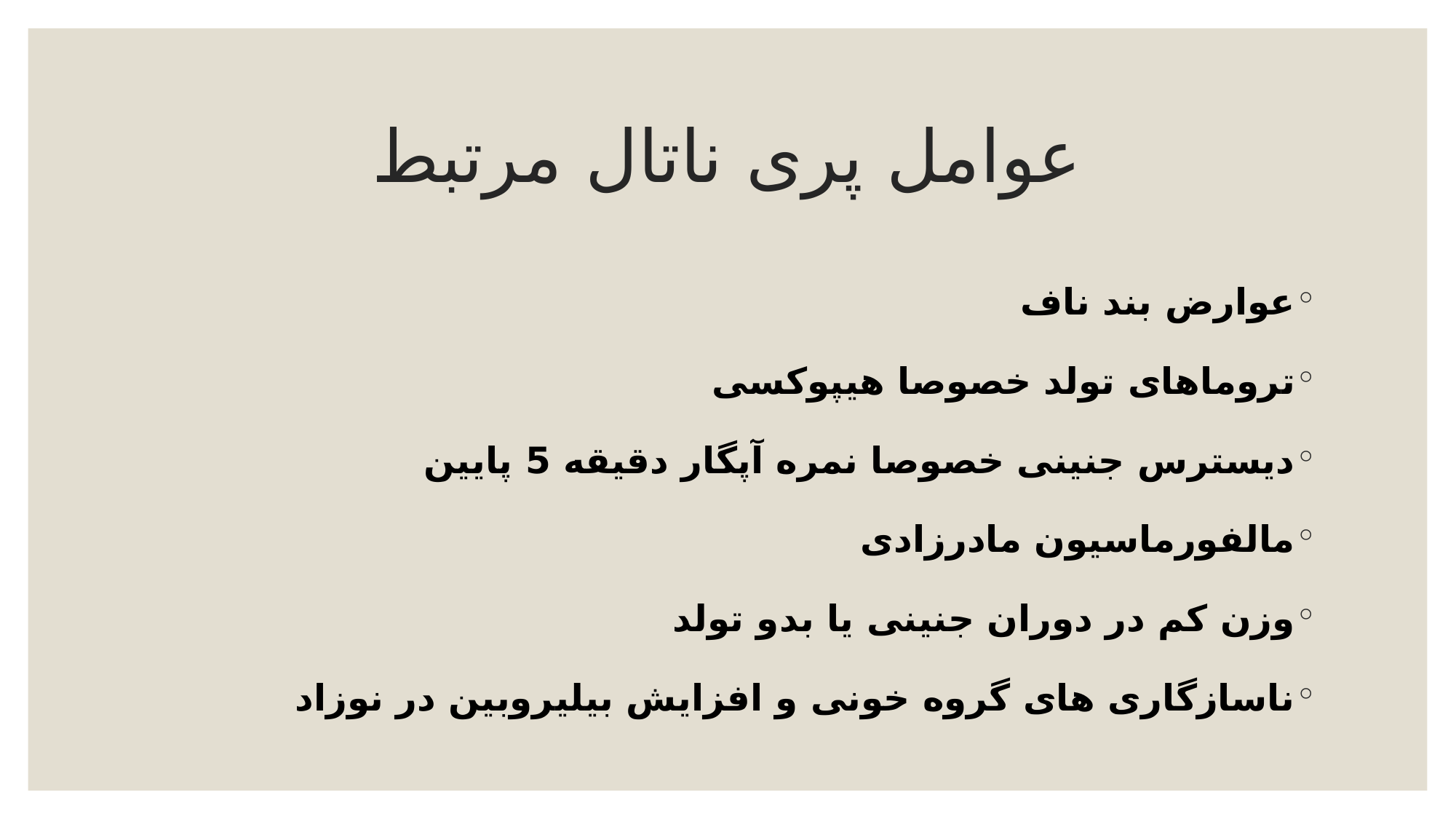

# عوامل پری ناتال مرتبط
عوارض بند ناف
تروماهای تولد خصوصا هیپوکسی
دیسترس جنینی خصوصا نمره آپگار دقیقه 5 پایین
مالفورماسیون مادرزادی
وزن کم در دوران جنینی یا بدو تولد
ناسازگاری های گروه خونی و افزایش بیلیروبین در نوزاد